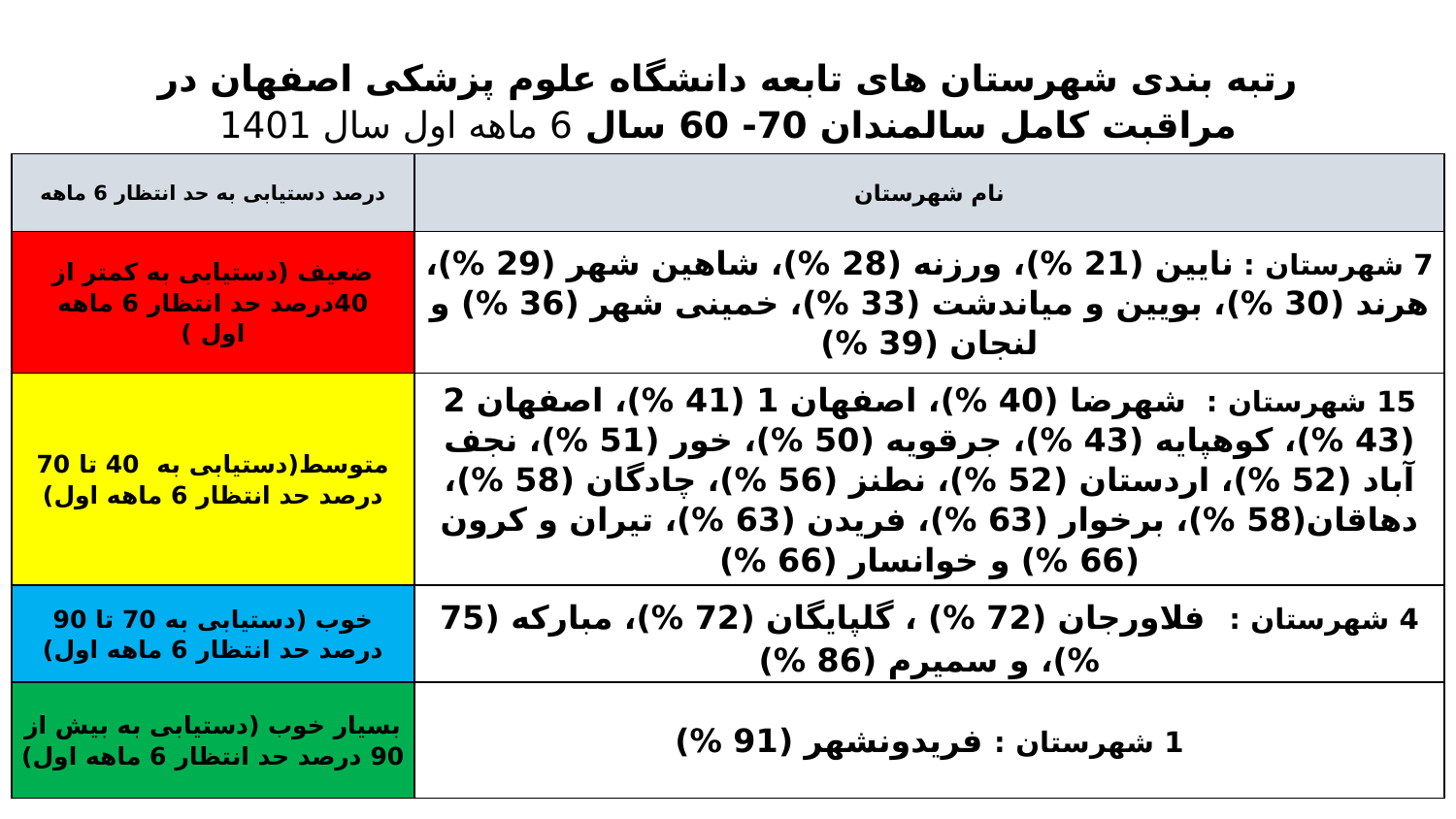

رتبه بندی شهرستان های تابعه دانشگاه علوم پزشکی اصفهان در مراقبت کامل سالمندان 70- 60 سال 6 ماهه اول سال 1401
| درصد دستیابی به حد انتظار 6 ماهه | نام شهرستان |
| --- | --- |
| ضعیف (دستیابی به کمتر از 40درصد حد انتظار 6 ماهه اول ) | 7 شهرستان : نایین (21 %)، ورزنه (28 %)، شاهین شهر (29 %)، هرند (30 %)، بویین و میاندشت (33 %)، خمینی شهر (36 %) و لنجان (39 %) |
| متوسط(دستیابی به 40 تا 70 درصد حد انتظار 6 ماهه اول) | 15 شهرستان : شهرضا (40 %)، اصفهان 1 (41 %)، اصفهان 2 (43 %)، کوهپایه (43 %)، جرقویه (50 %)، خور (51 %)، نجف آباد (52 %)، اردستان (52 %)، نطنز (56 %)، چادگان (58 %)، دهاقان(58 %)، برخوار (63 %)، فریدن (63 %)، تیران و کرون (66 %) و خوانسار (66 %) |
| خوب (دستیابی به 70 تا 90 درصد حد انتظار 6 ماهه اول) | 4 شهرستان : فلاورجان (72 %) ، گلپایگان (72 %)، مبارکه (75 %)، و سمیرم (86 %) |
| بسیار خوب (دستیابی به بیش از 90 درصد حد انتظار 6 ماهه اول) | 1 شهرستان : فریدونشهر (91 %) |